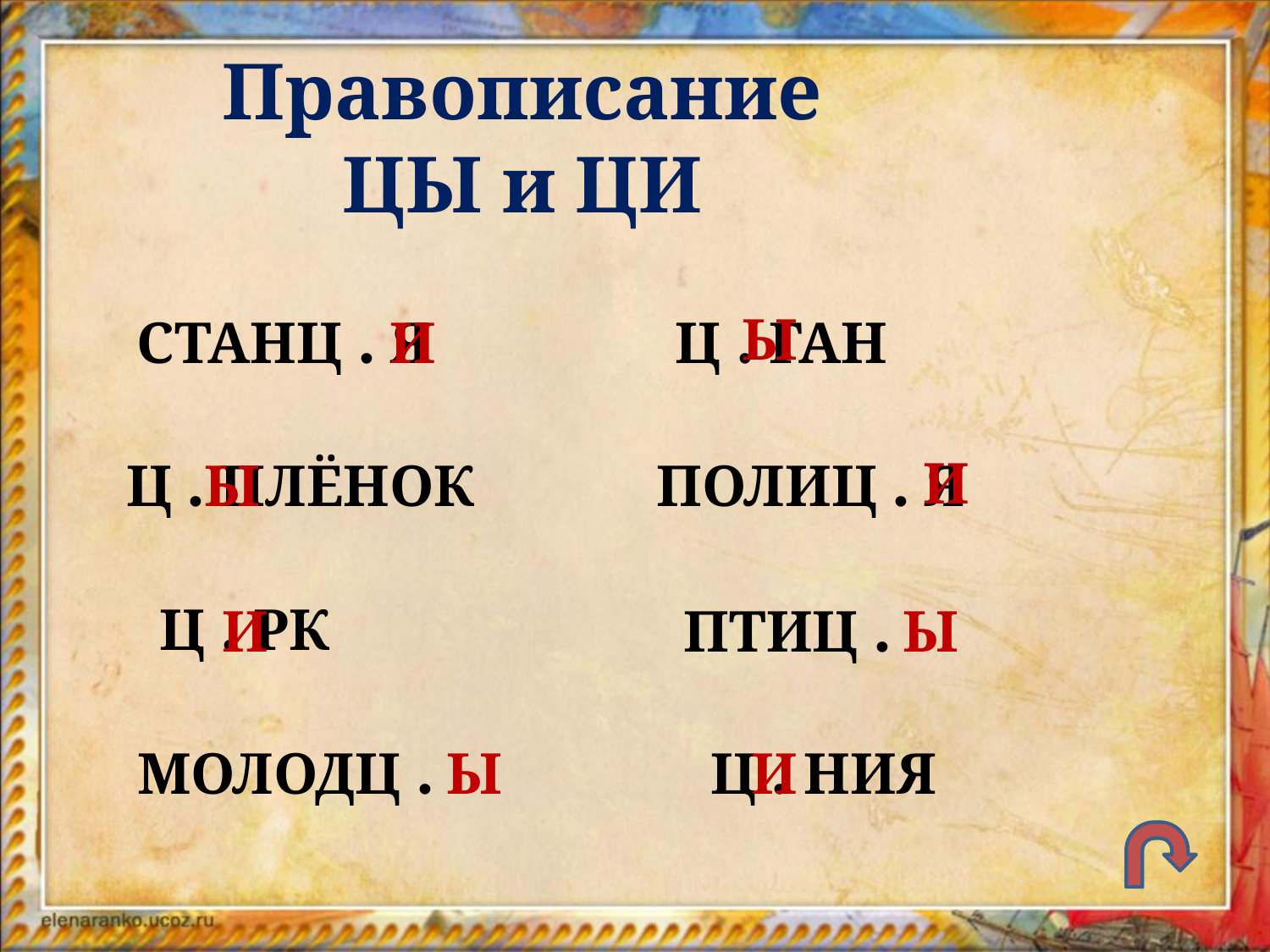

Правописание ЦЫ и ЦИ
Ы
СТАНЦ . Я
И
Ц . ГАН
И
ПОЛИЦ . Я
Ц . ПЛЁНОК
Ы
Ц . РК
И
ПТИЦ .
Ы
Ц . НИЯ
Ы
МОЛОДЦ .
И